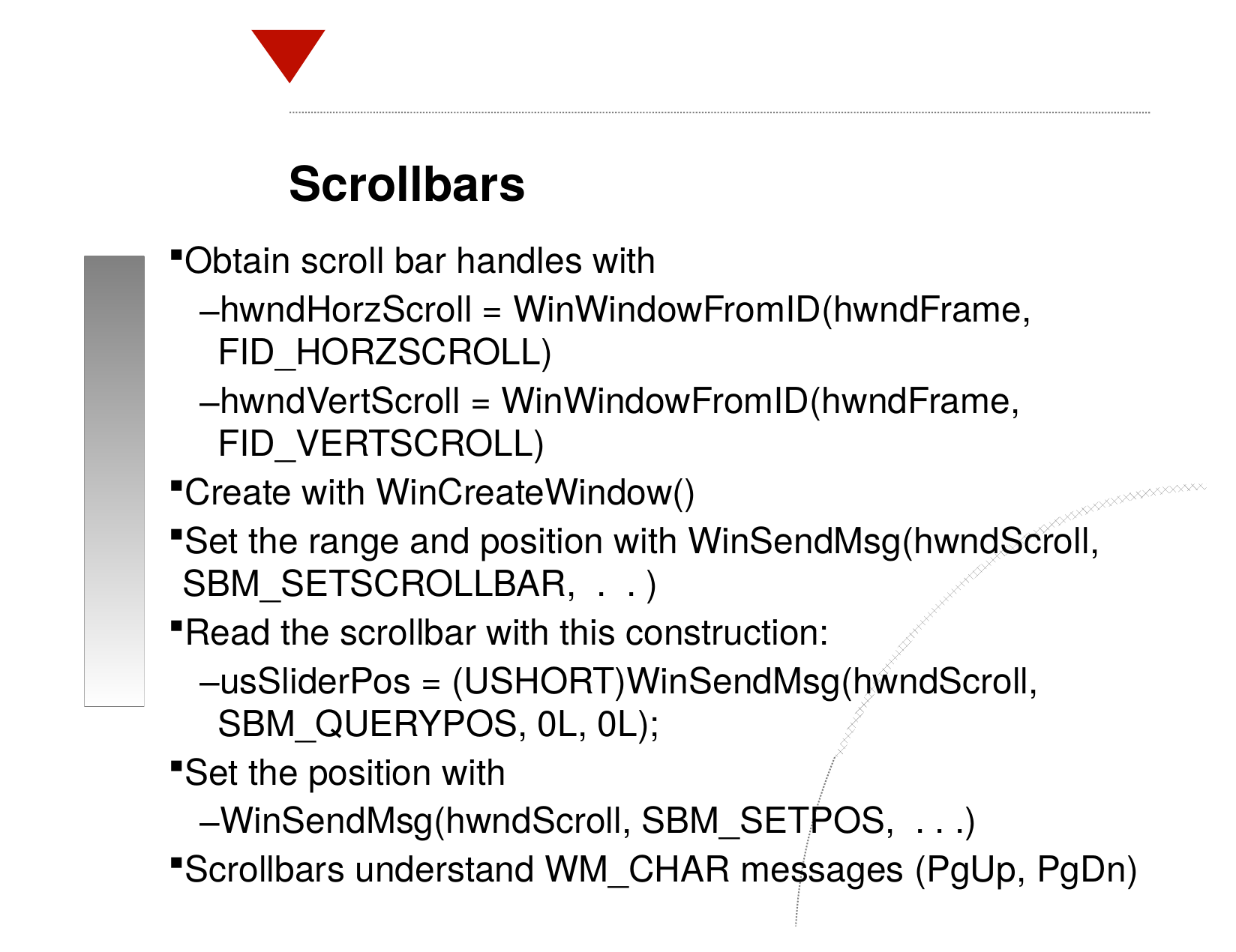

Scrollbars
Obtain scroll bar handles with
hwndHorzScroll = WinWindowFromID(hwndFrame, FID_HORZSCROLL)
hwndVertScroll = WinWindowFromID(hwndFrame, FID_VERTSCROLL)
Create with WinCreateWindow()
Set the range and position with WinSendMsg(hwndScroll, SBM_SETSCROLLBAR,  .  . )
Read the scrollbar with this construction:
usSliderPos = (USHORT)WinSendMsg(hwndScroll, SBM_QUERYPOS, 0L, 0L);
Set the position with
WinSendMsg(hwndScroll, SBM_SETPOS,  . . .)
Scrollbars understand WM_CHAR messages (PgUp, PgDn)